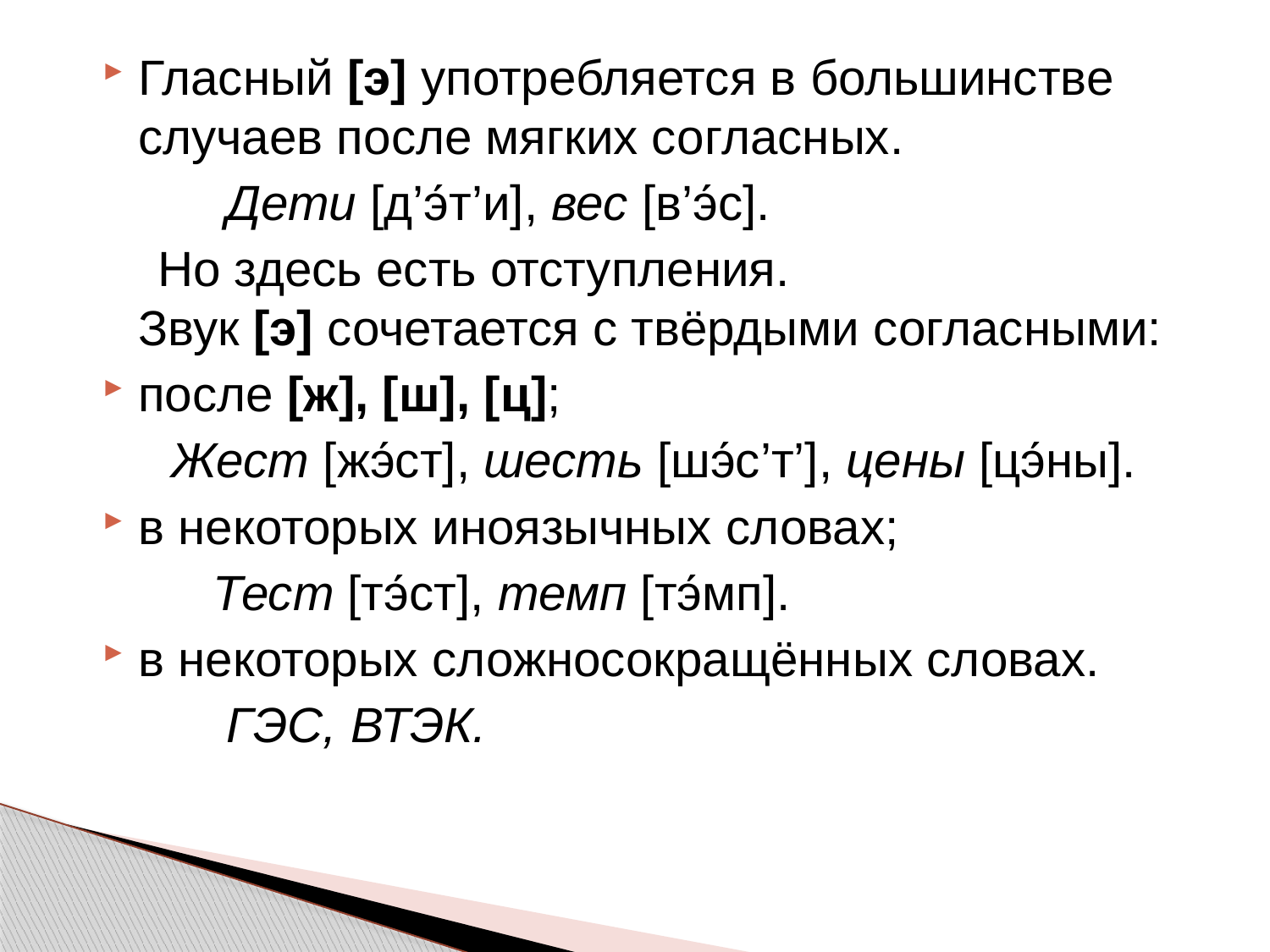

#
Гласный [э] употребляется в большинстве случаев после мягких согласных.
         Дети [д’э́т’и], вес [в’э́с].
    Но здесь есть отступления. Звук [э] сочетается с твёрдыми согласными:
после [ж], [ш], [ц];
     Жест [жэ́ст], шесть [шэ́с’т’], цены [цэ́ны].
в некоторых иноязычных словах;
        Тест [тэ́ст], темп [тэ́мп].
в некоторых сложносокращённых словах.
         ГЭС, ВТЭК.